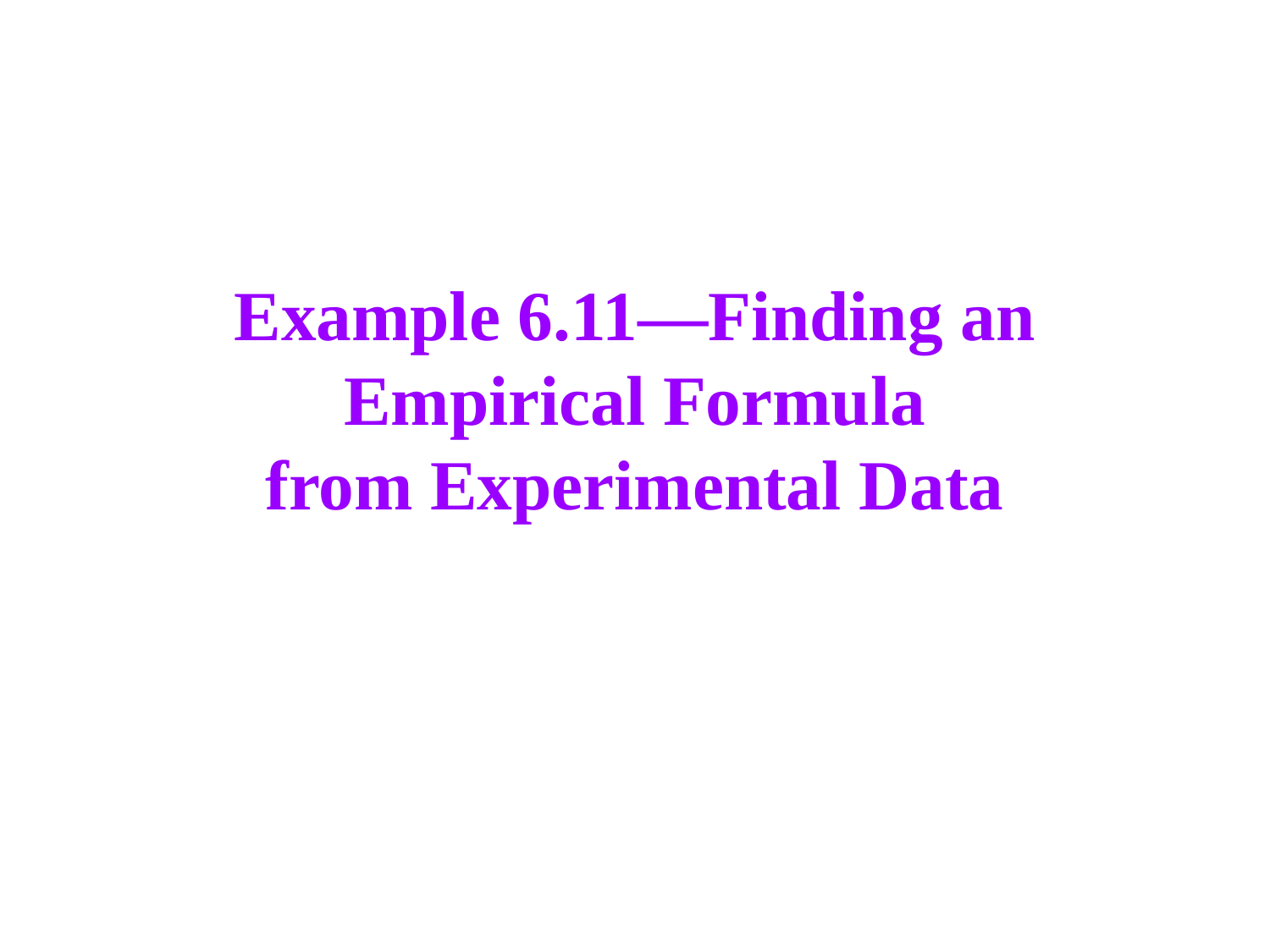

Example 6.11—Finding an Empirical Formula
from Experimental Data